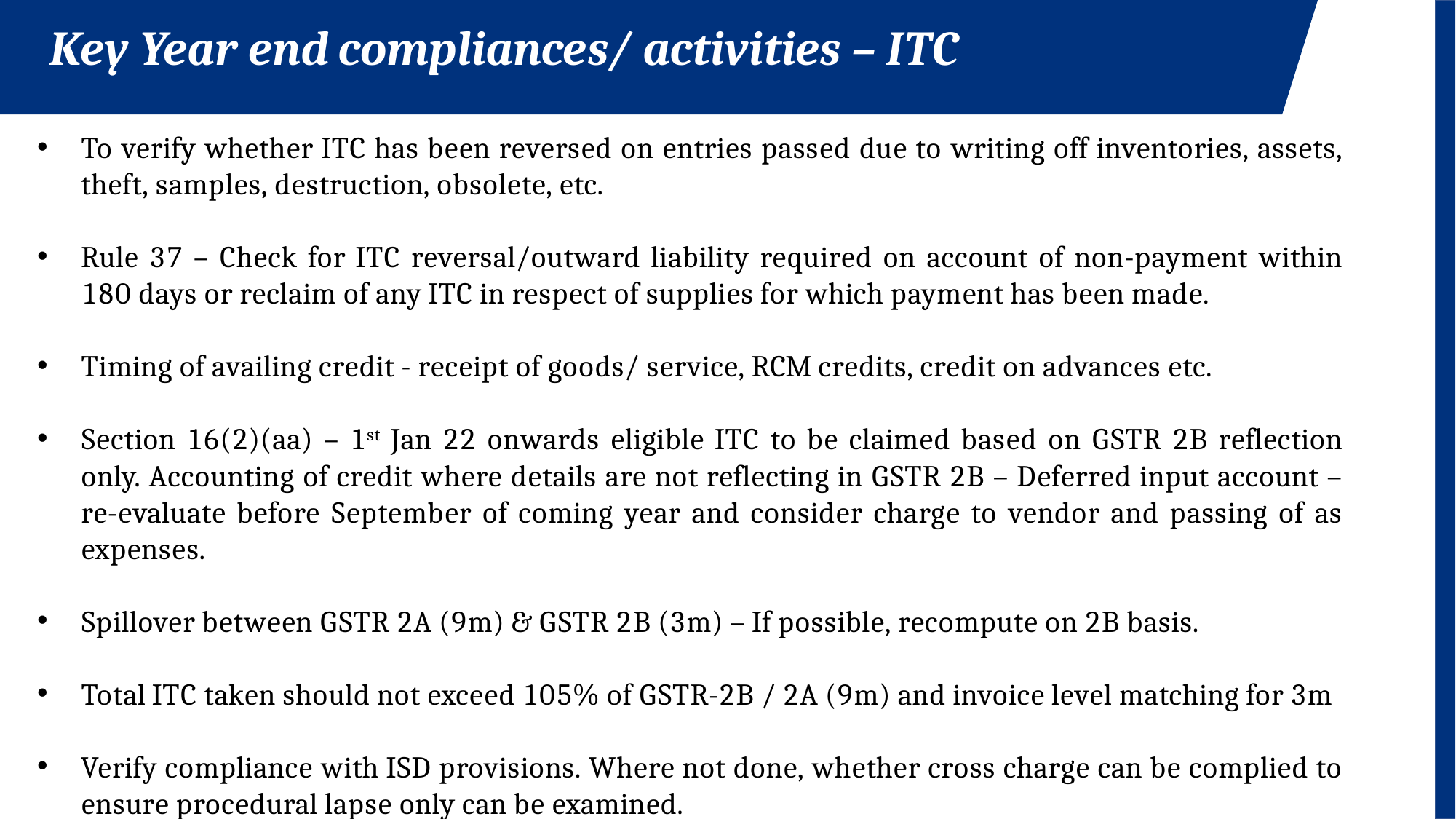

Key Year end compliances/ activities – ITC
To verify whether ITC has been reversed on entries passed due to writing off inventories, assets, theft, samples, destruction, obsolete, etc.

Rule 37 – Check for ITC reversal/outward liability required on account of non-payment within 180 days or reclaim of any ITC in respect of supplies for which payment has been made.

Timing of availing credit - receipt of goods/ service, RCM credits, credit on advances etc.

Section 16(2)(aa) – 1st Jan 22 onwards eligible ITC to be claimed based on GSTR 2B reflection only. Accounting of credit where details are not reflecting in GSTR 2B – Deferred input account – re-evaluate before September of coming year and consider charge to vendor and passing of as expenses.

Spillover between GSTR 2A (9m) & GSTR 2B (3m) – If possible, recompute on 2B basis.

Total ITC taken should not exceed 105% of GSTR-2B / 2A (9m) and invoice level matching for 3m

Verify compliance with ISD provisions. Where not done, whether cross charge can be complied to ensure procedural lapse only can be examined.